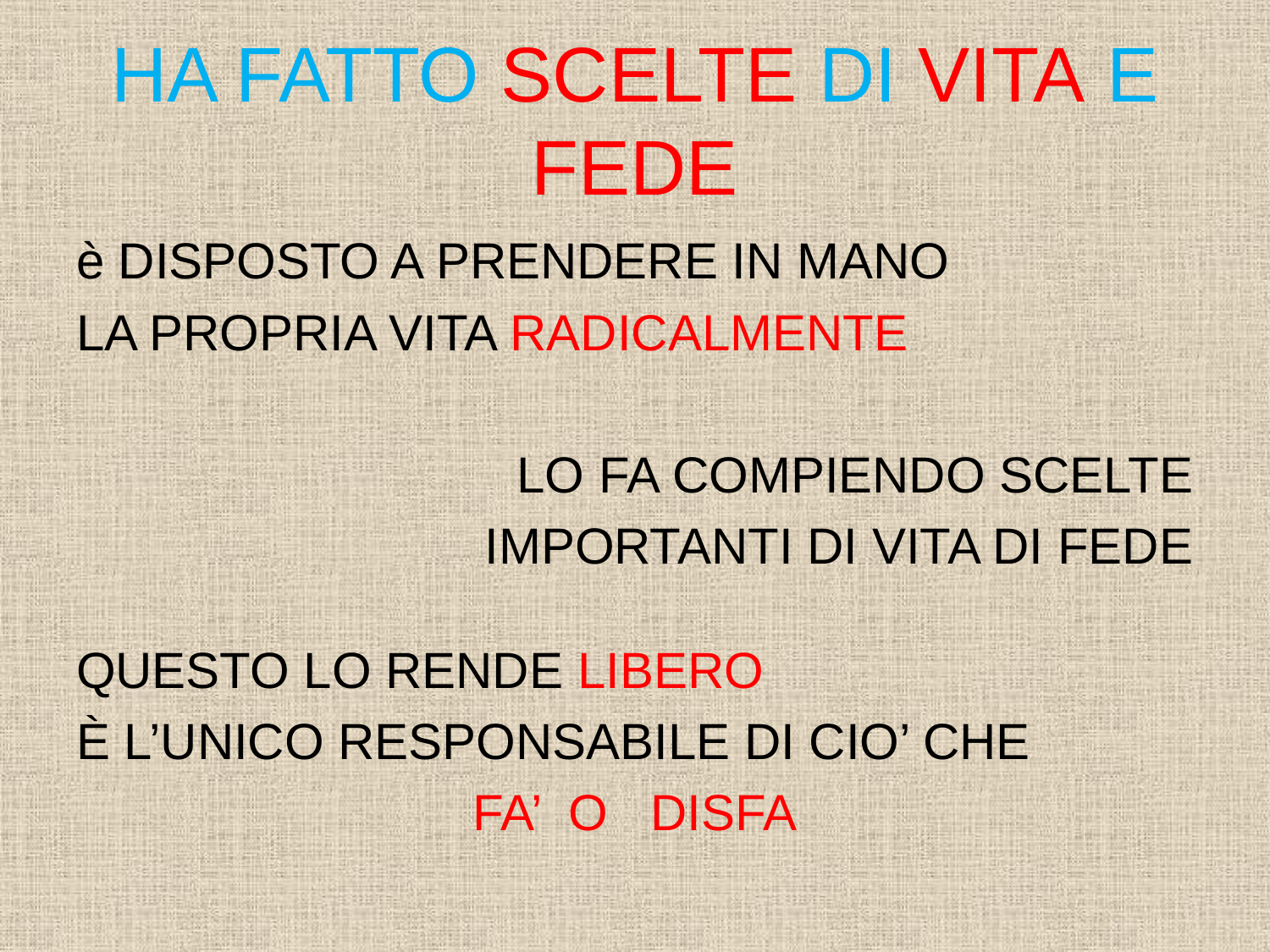

# HA FATTO SCELTE DI VITA E FEDE
è DISPOSTO A PRENDERE IN MANO
LA PROPRIA VITA RADICALMENTE

LO FA COMPIENDO SCELTE
IMPORTANTI DI VITA DI FEDE

QUESTO LO RENDE LIBERO
È L’UNICO RESPONSABILE DI CIO’ CHE
FA’  O   DISFA